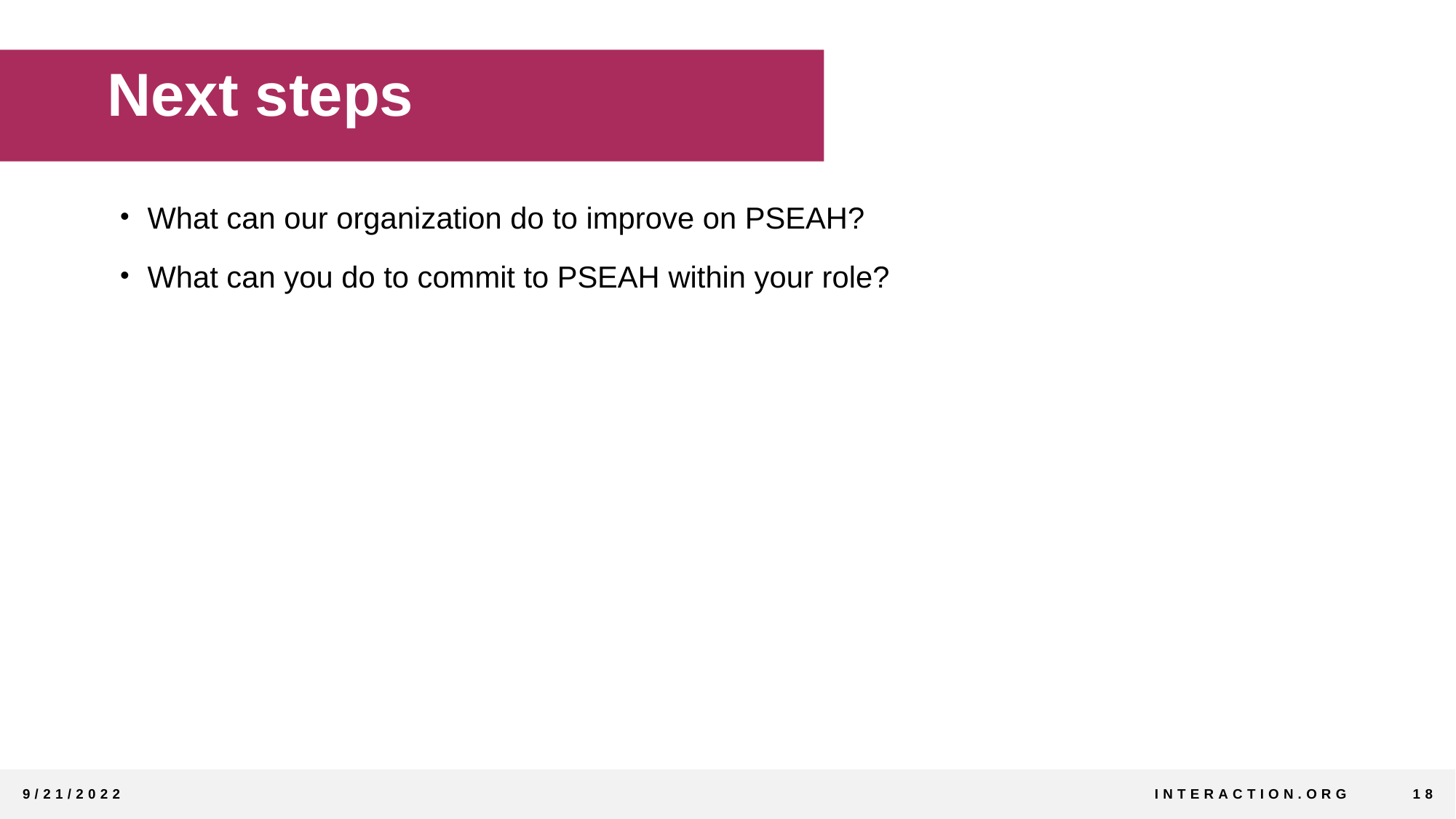

# Next steps
What can our organization do to improve on PSEAH?
What can you do to commit to PSEAH within your role?
9/21/2022
InterAction.org
18